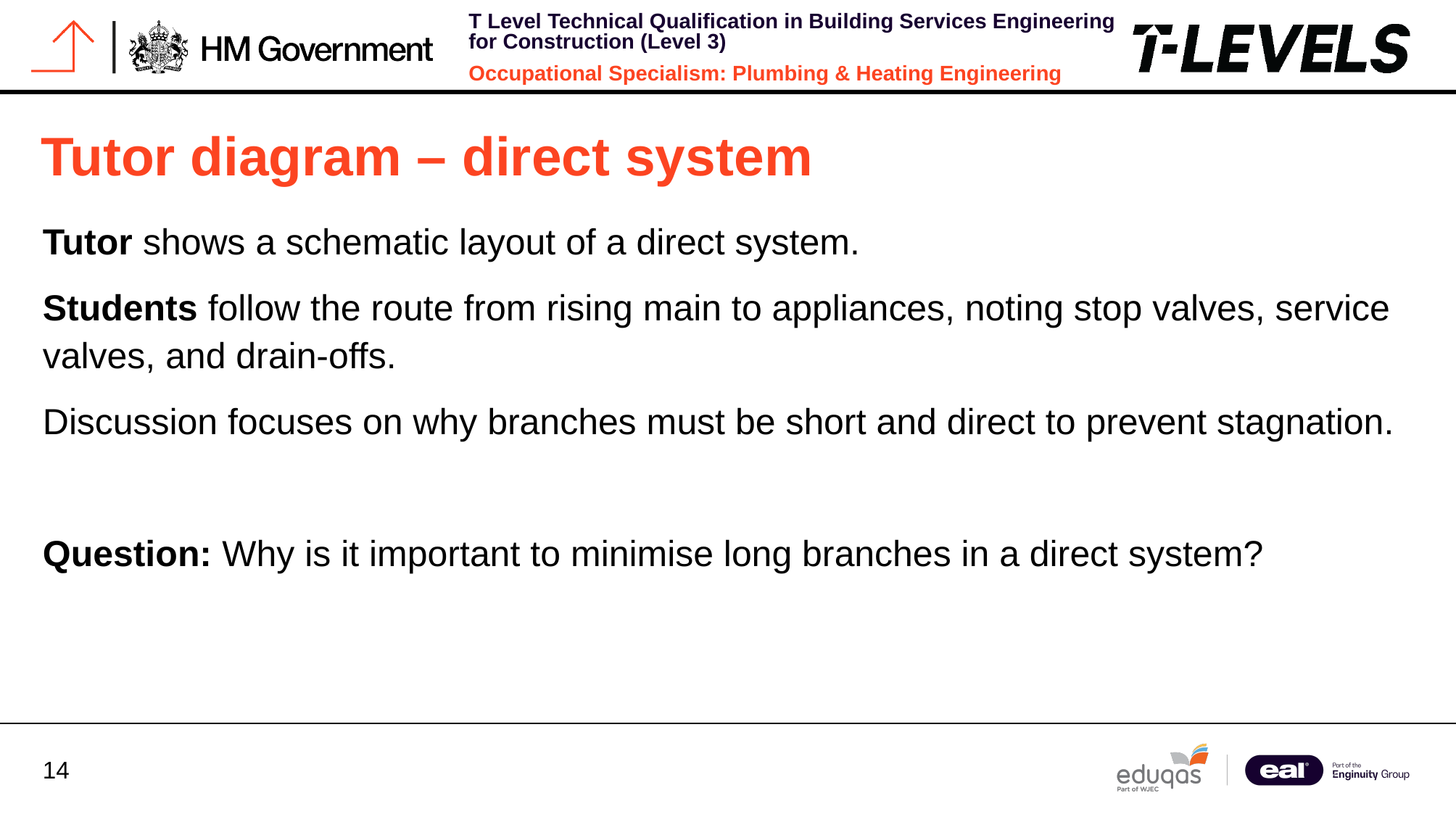

# Tutor diagram – direct system
Tutor shows a schematic layout of a direct system.
Students follow the route from rising main to appliances, noting stop valves, service valves, and drain-offs.
Discussion focuses on why branches must be short and direct to prevent stagnation.

Question: Why is it important to minimise long branches in a direct system?